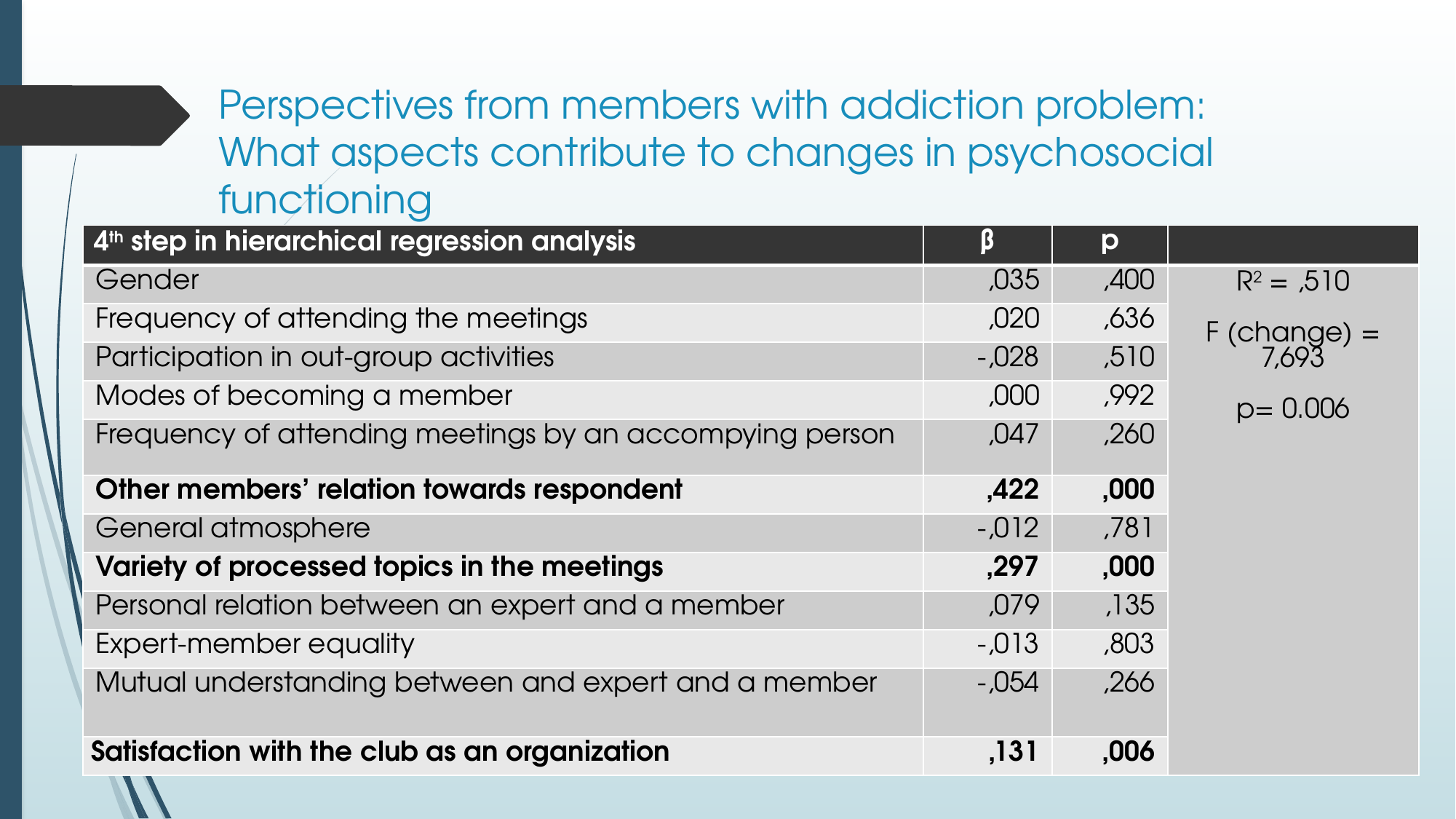

# Perspectives from members with addiction problem: What aspects contribute to changes in psychosocial functioning
| 4th step in hierarchical regression analysis | β | p |  |
| --- | --- | --- | --- |
| Gender | ,035 | ,400 | R2 = ,510 F (change) = 7,693 p= 0.006 |
| Frequency of attending the meetings | ,020 | ,636 |  |
| Participation in out-group activities | -,028 | ,510 |  |
| Modes of becoming a member | ,000 | ,992 |  |
| Frequency of attending meetings by an accompying person | ,047 | ,260 |  |
| Other members’ relation towards respondent | ,422 | ,000 |  |
| General atmosphere | -,012 | ,781 |  |
| Variety of processed topics in the meetings | ,297 | ,000 |  |
| Personal relation between an expert and a member | ,079 | ,135 |  |
| Expert-member equality | -,013 | ,803 |  |
| Mutual understanding between and expert and a member | -,054 | ,266 |  |
| Satisfaction with the club as an organization | ,131 | ,006 |  |